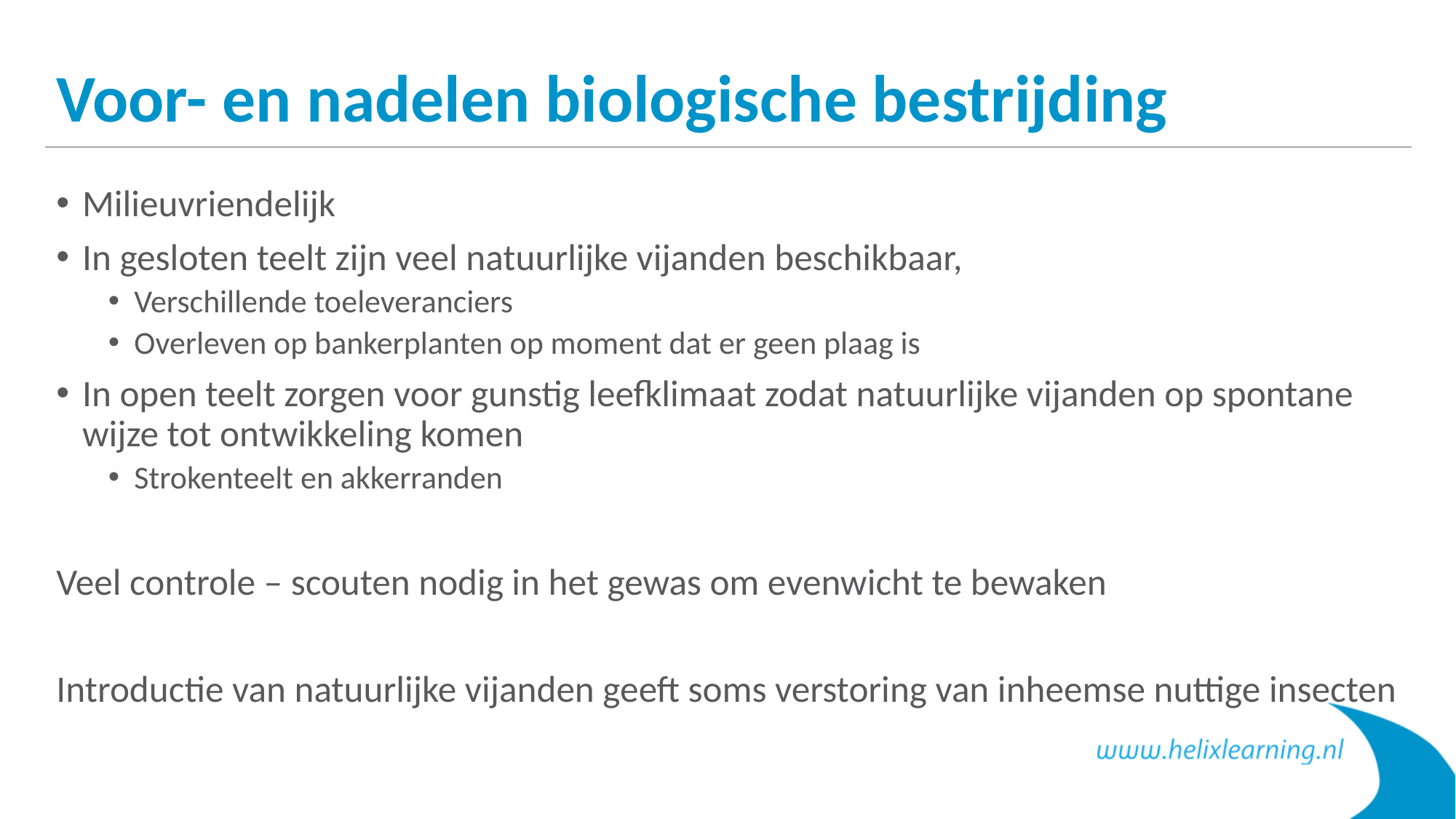

# Voor- en nadelen biologische bestrijding
Milieuvriendelijk
In gesloten teelt zijn veel natuurlijke vijanden beschikbaar,
Verschillende toeleveranciers
Overleven op bankerplanten op moment dat er geen plaag is
In open teelt zorgen voor gunstig leefklimaat zodat natuurlijke vijanden op spontane wijze tot ontwikkeling komen
Strokenteelt en akkerranden

Veel controle – scouten nodig in het gewas om evenwicht te bewaken

Introductie van natuurlijke vijanden geeft soms verstoring van inheemse nuttige insecten